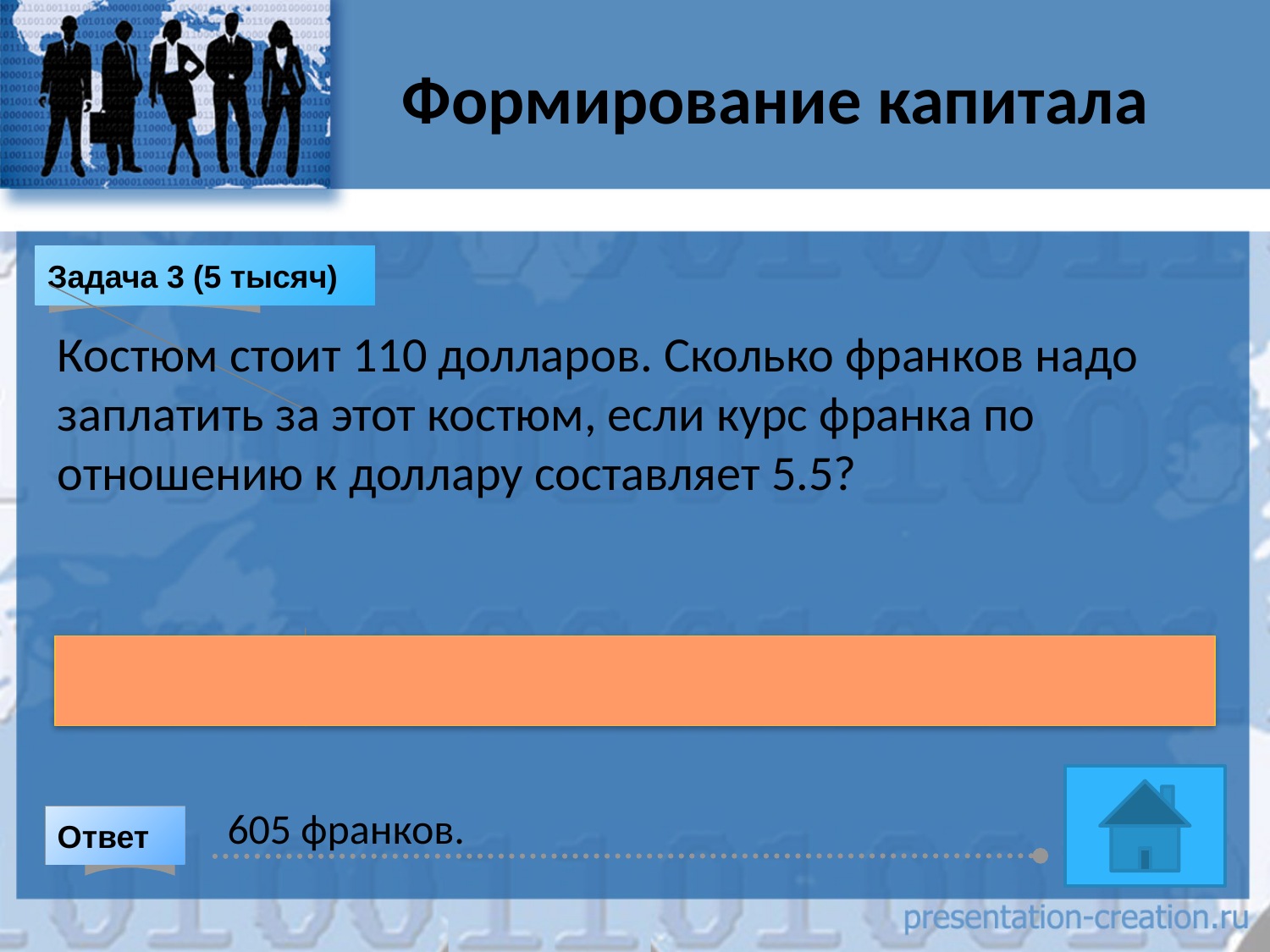

# Формирование капитала
Задача 3 (5 тысяч)

Костюм стоит 110 долларов. Сколько франков надо заплатить за этот костюм, если курс франка по отношению к доллару составляет 5.5?

605 франков.
Ответ